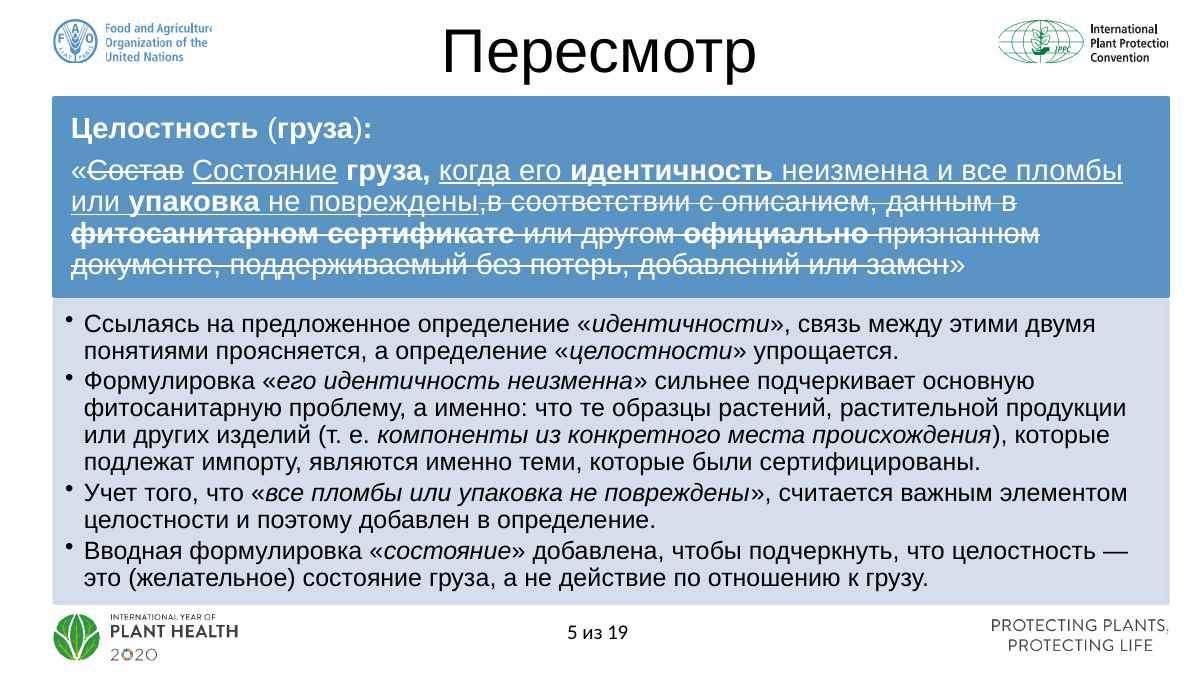

Пересмотр
Целостность (груза):
«Состав Состояние груза, когда его идентичность неизменна и все пломбы или упаковка не повреждены,в соответствии с описанием, данным в фитосанитарном сертификате или другом официально признанном документе, поддерживаемый без потерь, добавлений или замен»
Ссылаясь на предложенное определение «идентичности», связь между этими двумя понятиями проясняется, а определение «целостности» упрощается.
Формулировка «его идентичность неизменна» сильнее подчеркивает основную фитосанитарную проблему, а именно: что те образцы растений, растительной продукции или других изделий (т. е. компоненты из конкретного места происхождения), которые подлежат импорту, являются именно теми, которые были сертифицированы.
Учет того, что «все пломбы или упаковка не повреждены», считается важным элементом целостности и поэтому добавлен в определение.
Вводная формулировка «состояние» добавлена, чтобы подчеркнуть, что целостность — это (желательное) состояние груза, а не действие по отношению к грузу.
5 из 19